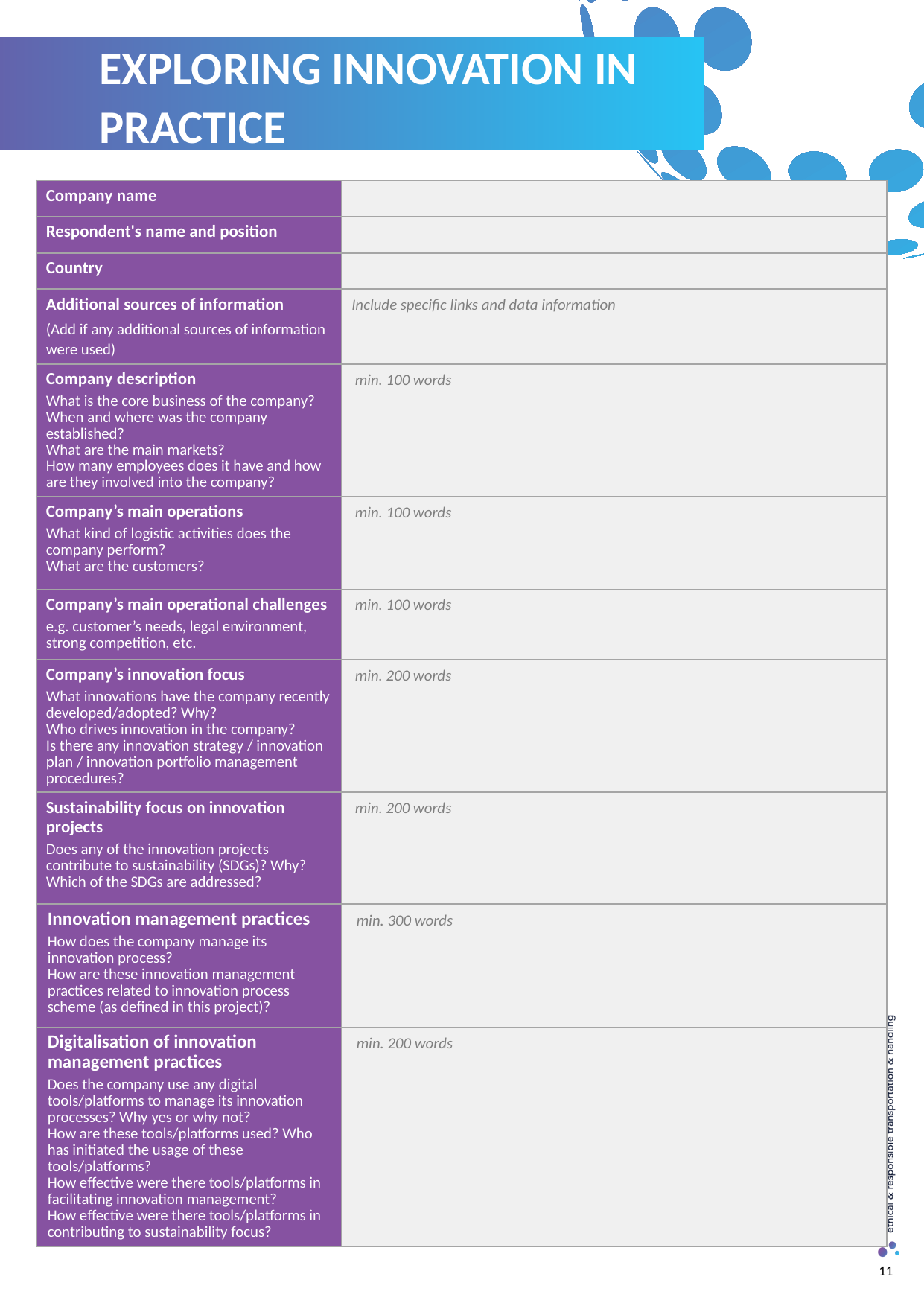

EXPLORING INNOVATION IN PRACTICE
| Company name |  |
| --- | --- |
| Respondent's name and position |  |
| Country |  |
| Additional sources of information  (Add if any additional sources of information were used) | Include specific links and data information |
| Company description  What is the core business of the company?  When and where was the company established?  What are the main markets?  How many employees does it have and how are they involved into the company? | min. 100 words |
| Company’s main operations  What kind of logistic activities does the company perform?  What are the customers? | min. 100 words |
| Company’s main operational challenges  e.g. customer’s needs, legal environment, strong competition, etc. | min. 100 words |
| Company’s innovation focus  What innovations have the company recently developed/adopted? Why?  Who drives innovation in the company?  Is there any innovation strategy / innovation plan / innovation portfolio management procedures? | min. 200 words |
| Sustainability focus on innovation projects  Does any of the innovation projects contribute to sustainability (SDGs)? Why?  Which of the SDGs are addressed? | min. 200 words |
| Innovation management practices   How does the company manage its innovation process?  How are these innovation management practices related to innovation process scheme (as defined in this project)? | min. 300 words |
| Digitalisation of innovation management practices  Does the company use any digital tools/platforms to manage its innovation processes? Why yes or why not?  How are these tools/platforms used? Who has initiated the usage of these tools/platforms?  How effective were there tools/platforms in facilitating innovation management?  How effective were there tools/platforms in contributing to sustainability focus? | min. 200 words |
11